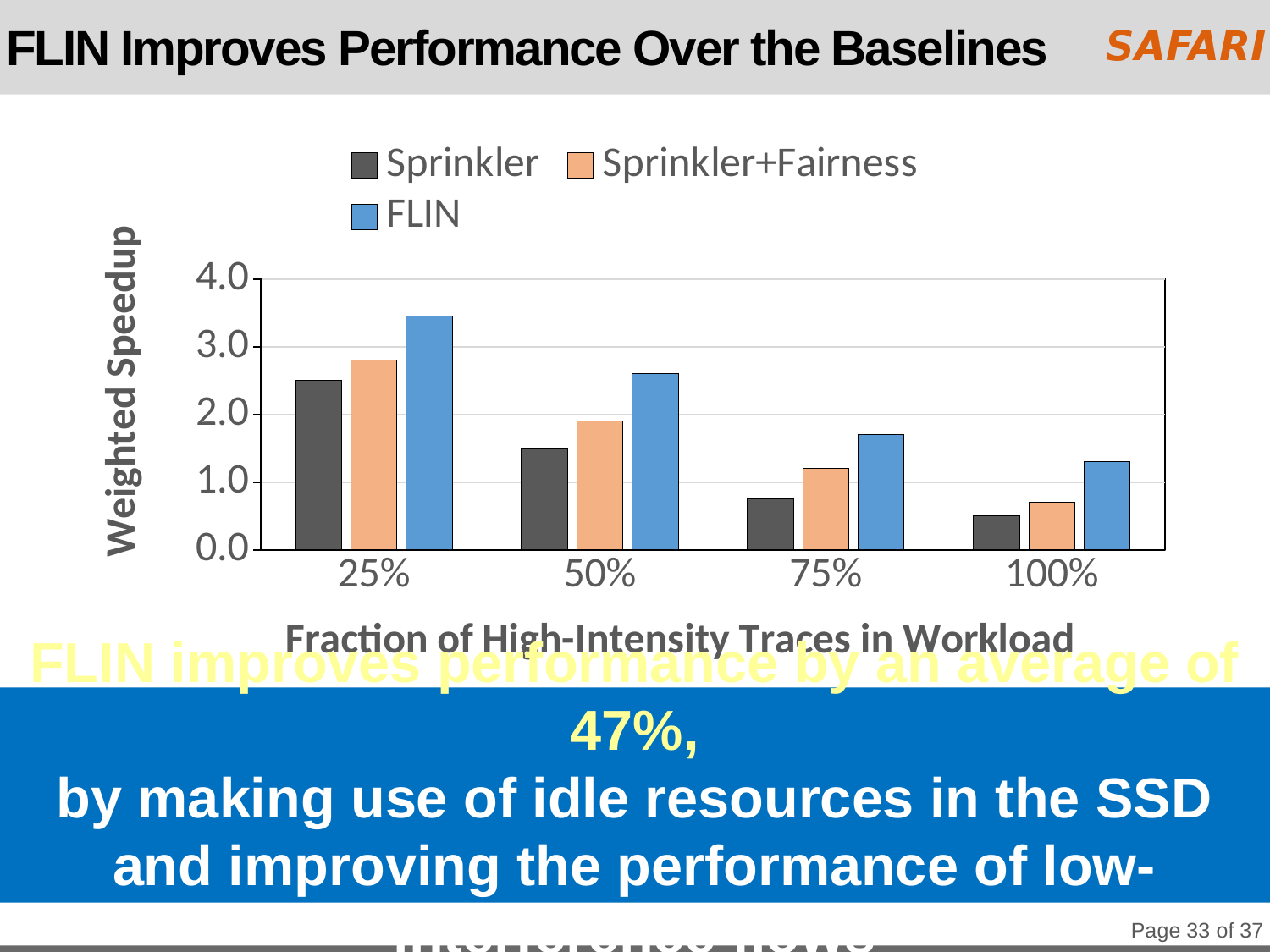

# FLIN Improves Performance Over the Baselines

### Chart

| Category | Sprinkler | Sprinkler+Fairness | FLIN |
|---|---|---|---|
| 0.25 | 2.5 | 2.8 | 3.45 |
| 0.5 | 1.495 | 1.9 | 2.6 |
| 0.75 | 0.75 | 1.2 | 1.7 |
| 1 | 0.5 | 0.7 | 1.3 |
FLIN improves performance by an average of 47%,
by making use of idle resources in the SSD and improving the performance of low-interference flows
Page 33 of 37